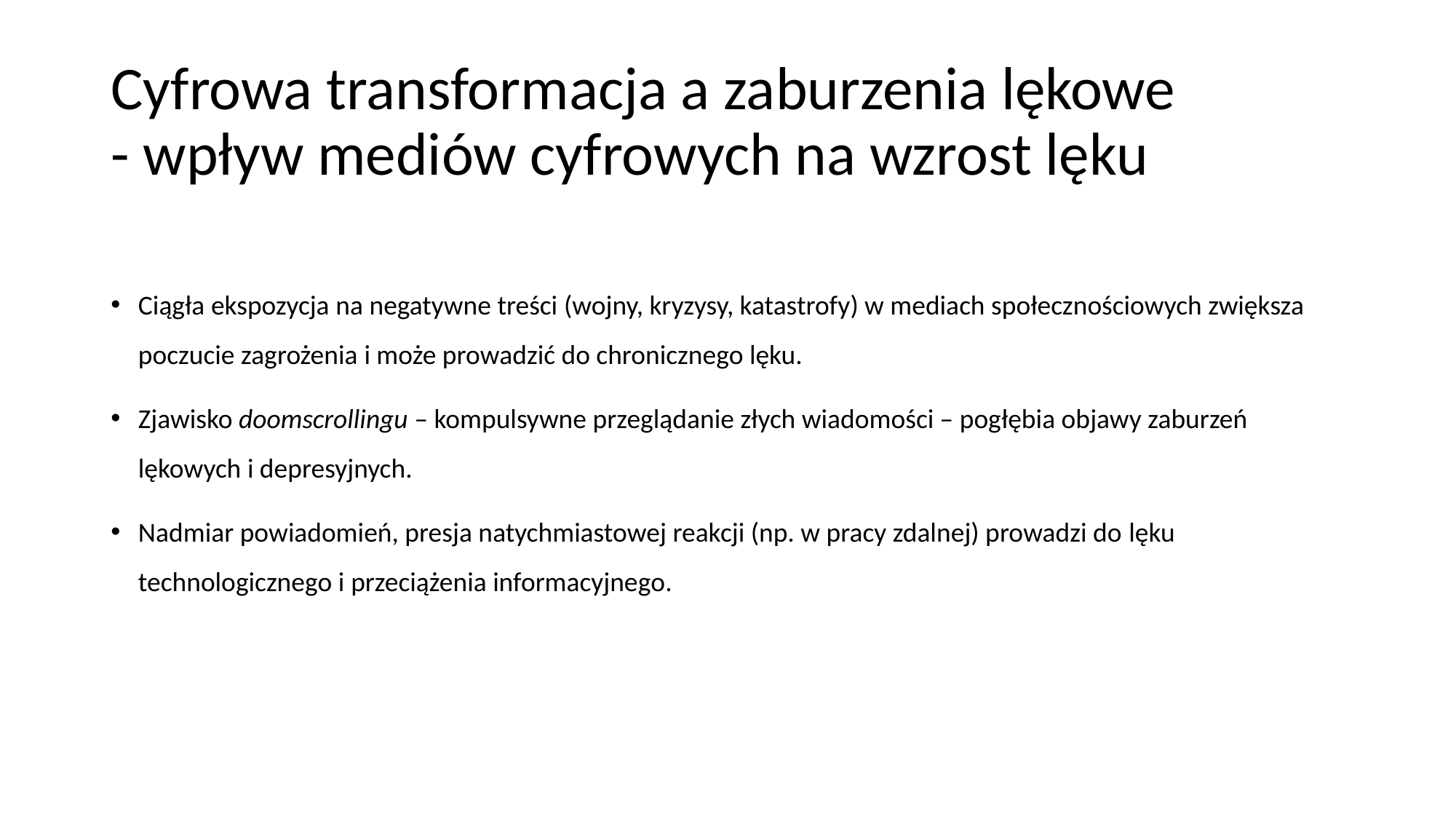

# Cyfrowa transformacja a zaburzenia lękowe - wpływ mediów cyfrowych na wzrost lęku

Ciągła ekspozycja na negatywne treści (wojny, kryzysy, katastrofy) w mediach społecznościowych zwiększa poczucie zagrożenia i może prowadzić do chronicznego lęku.
Zjawisko doomscrollingu – kompulsywne przeglądanie złych wiadomości – pogłębia objawy zaburzeń lękowych i depresyjnych.
Nadmiar powiadomień, presja natychmiastowej reakcji (np. w pracy zdalnej) prowadzi do lęku technologicznego i przeciążenia informacyjnego.